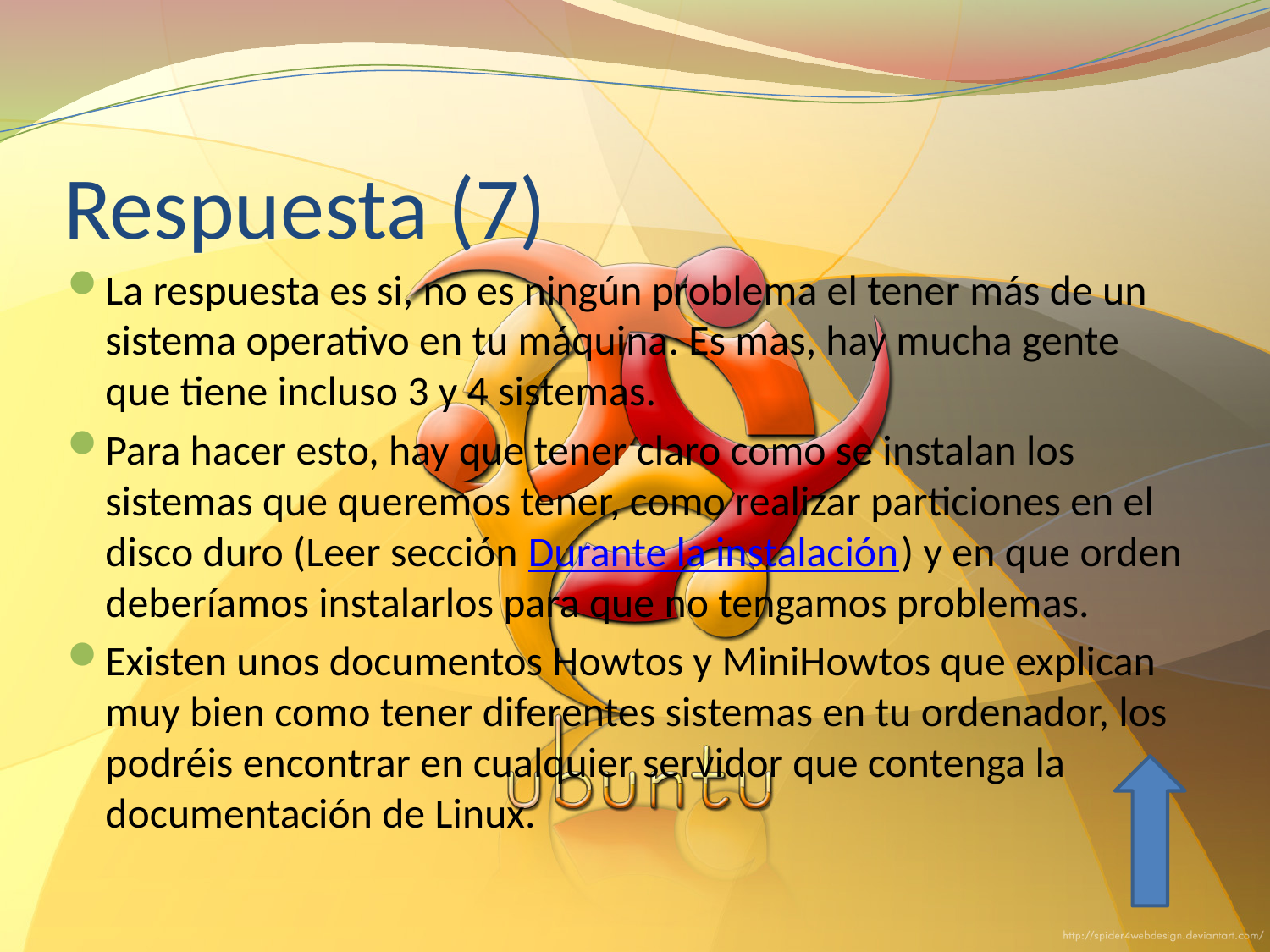

# Respuesta (7)
La respuesta es si, no es ningún problema el tener más de un sistema operativo en tu máquina. Es mas, hay mucha gente que tiene incluso 3 y 4 sistemas.
Para hacer esto, hay que tener claro como se instalan los sistemas que queremos tener, como realizar particiones en el disco duro (Leer sección Durante la instalación) y en que orden deberíamos instalarlos para que no tengamos problemas.
Existen unos documentos Howtos y MiniHowtos que explican muy bien como tener diferentes sistemas en tu ordenador, los podréis encontrar en cualquier servidor que contenga la documentación de Linux.